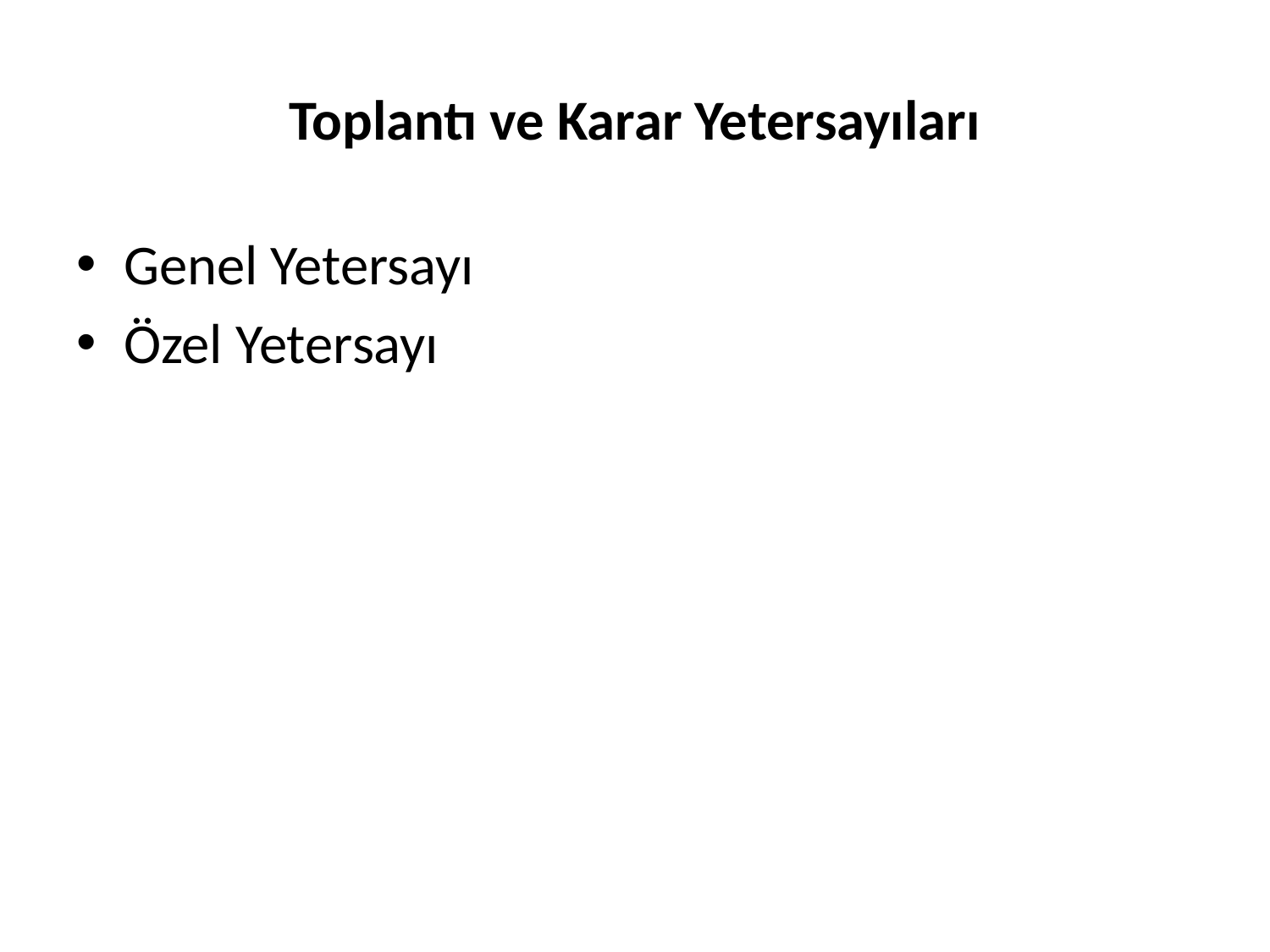

# Toplantı ve Karar Yetersayıları
Genel Yetersayı
Özel Yetersayı